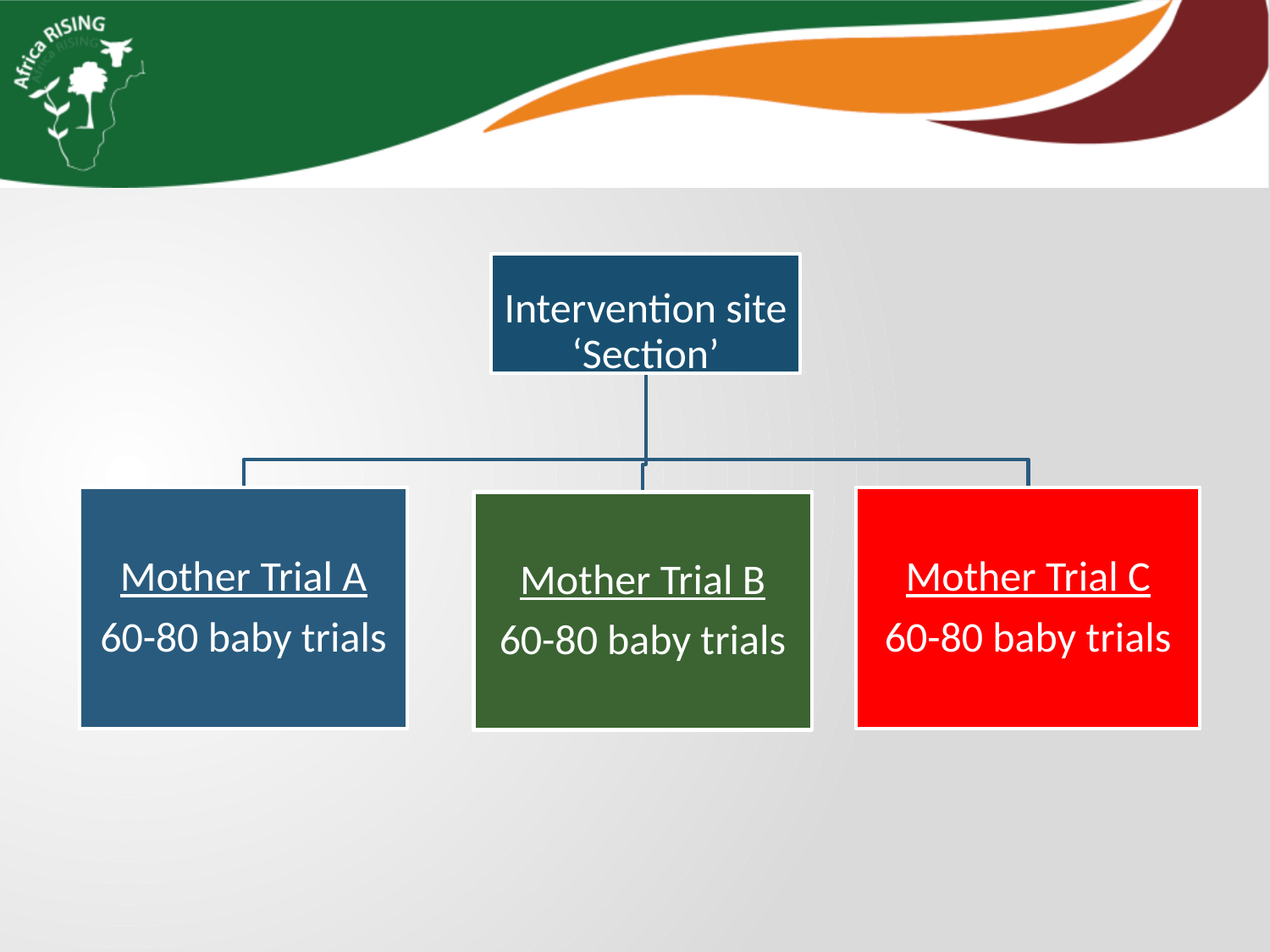

Intervention site ‘Section’
Mother Trial A
60-80 baby trials
Mother Trial B
60-80 baby trials
Mother Trial C
60-80 baby trials